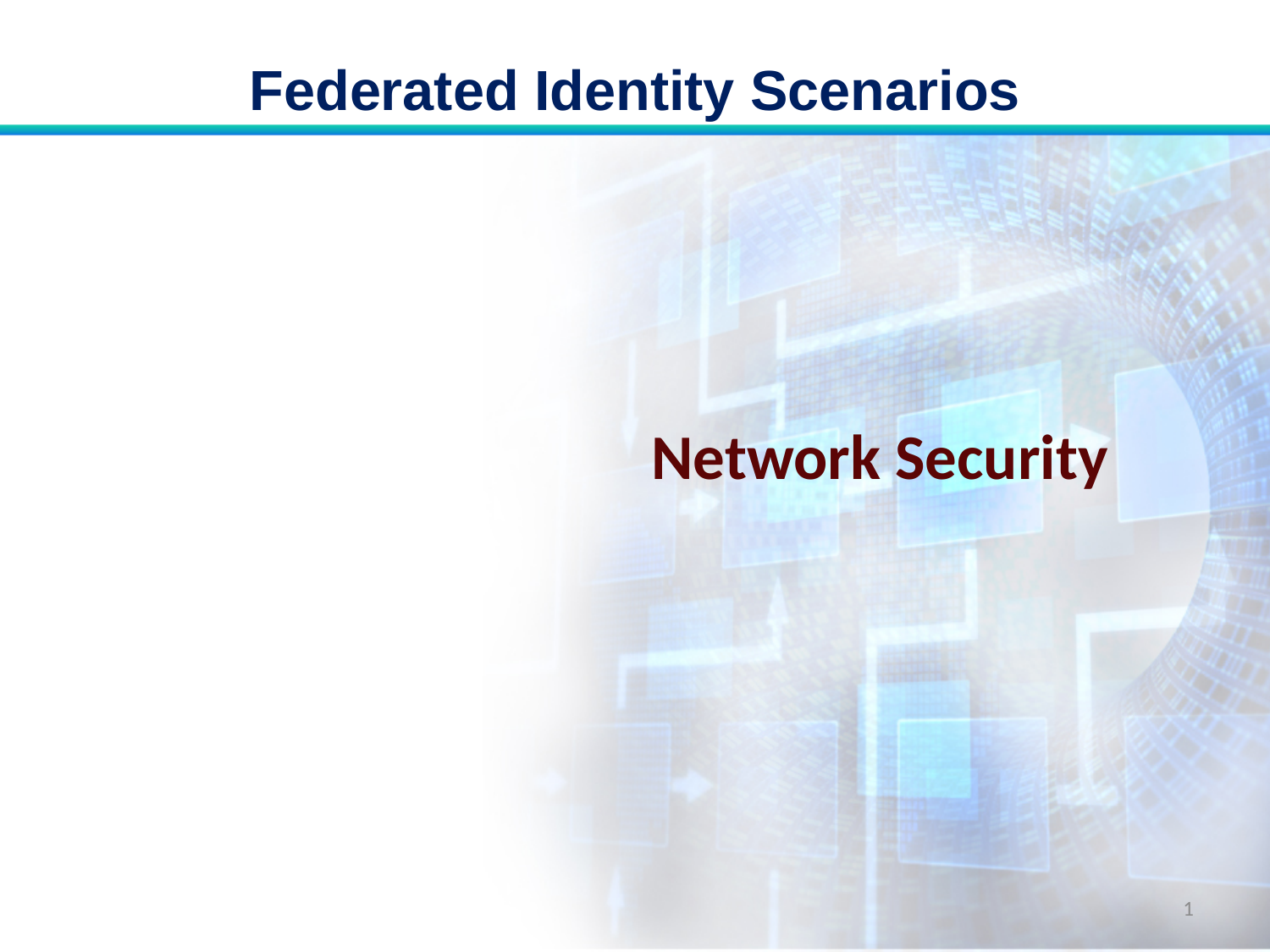

# Federated Identity Scenarios
Network Security
1